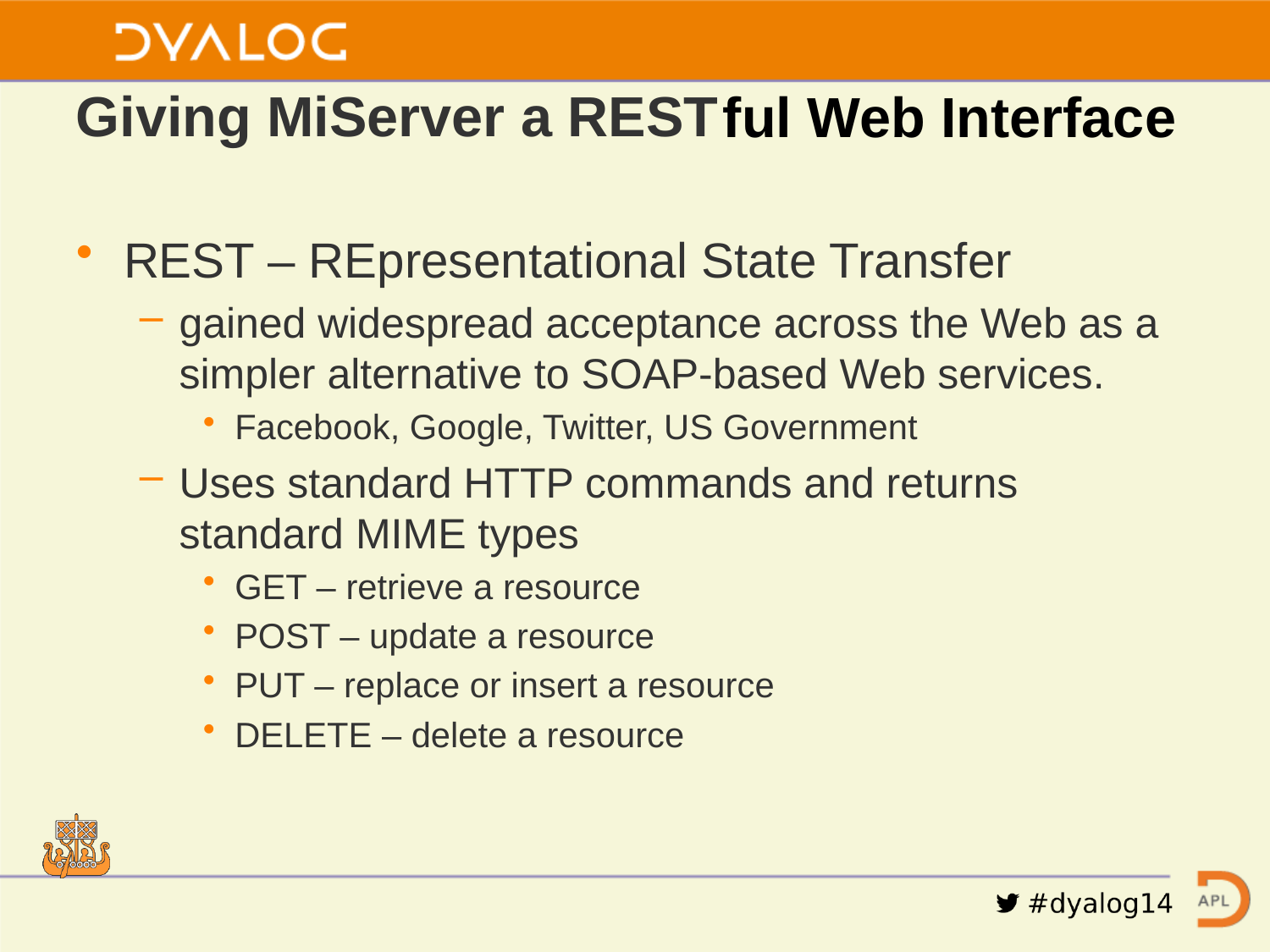

# Giving MiServer a REST
ful Web Interface
REST – REpresentational State Transfer
gained widespread acceptance across the Web as a simpler alternative to SOAP-based Web services.
Facebook, Google, Twitter, US Government
Uses standard HTTP commands and returns standard MIME types
GET – retrieve a resource
POST – update a resource
PUT – replace or insert a resource
DELETE – delete a resource